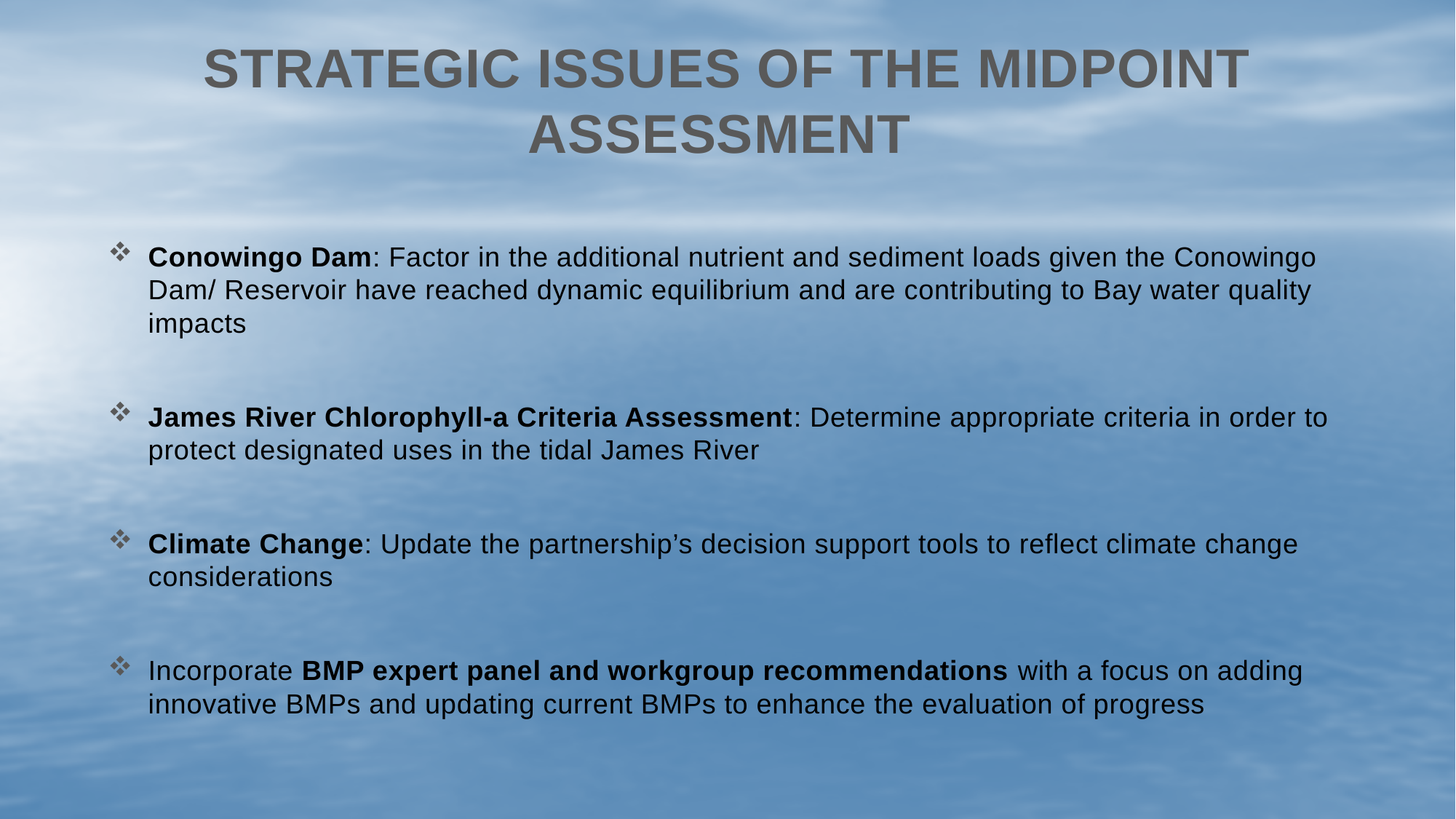

# Strategic issues of the midpoint assessment
Conowingo Dam: Factor in the additional nutrient and sediment loads given the Conowingo Dam/ Reservoir have reached dynamic equilibrium and are contributing to Bay water quality impacts

James River Chlorophyll-a Criteria Assessment: Determine appropriate criteria in order to protect designated uses in the tidal James River

Climate Change: Update the partnership’s decision support tools to reflect climate change considerations

Incorporate BMP expert panel and workgroup recommendations with a focus on adding innovative BMPs and updating current BMPs to enhance the evaluation of progress